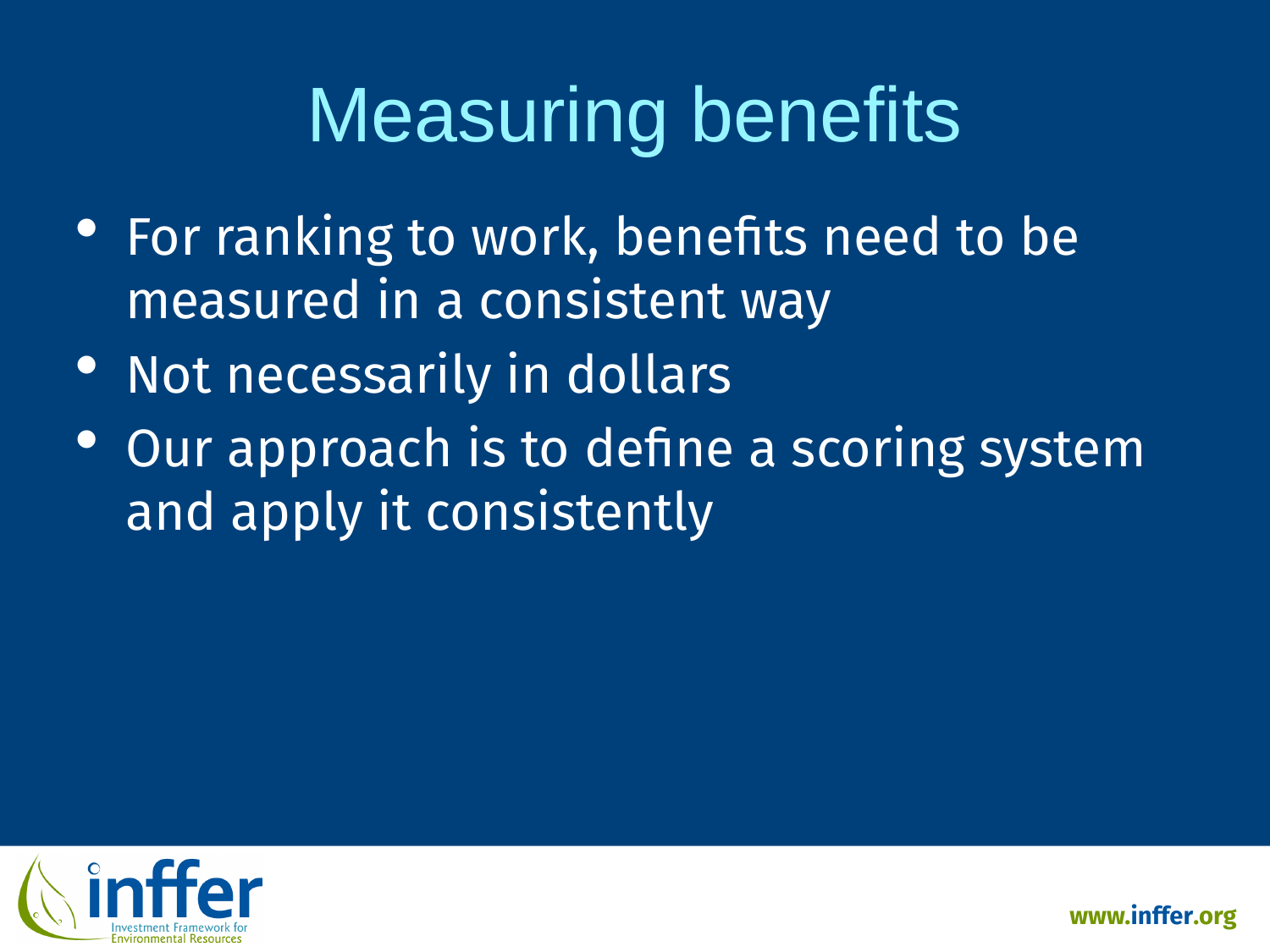

# Measuring benefits
For ranking to work, benefits need to be measured in a consistent way
Not necessarily in dollars
Our approach is to define a scoring system and apply it consistently